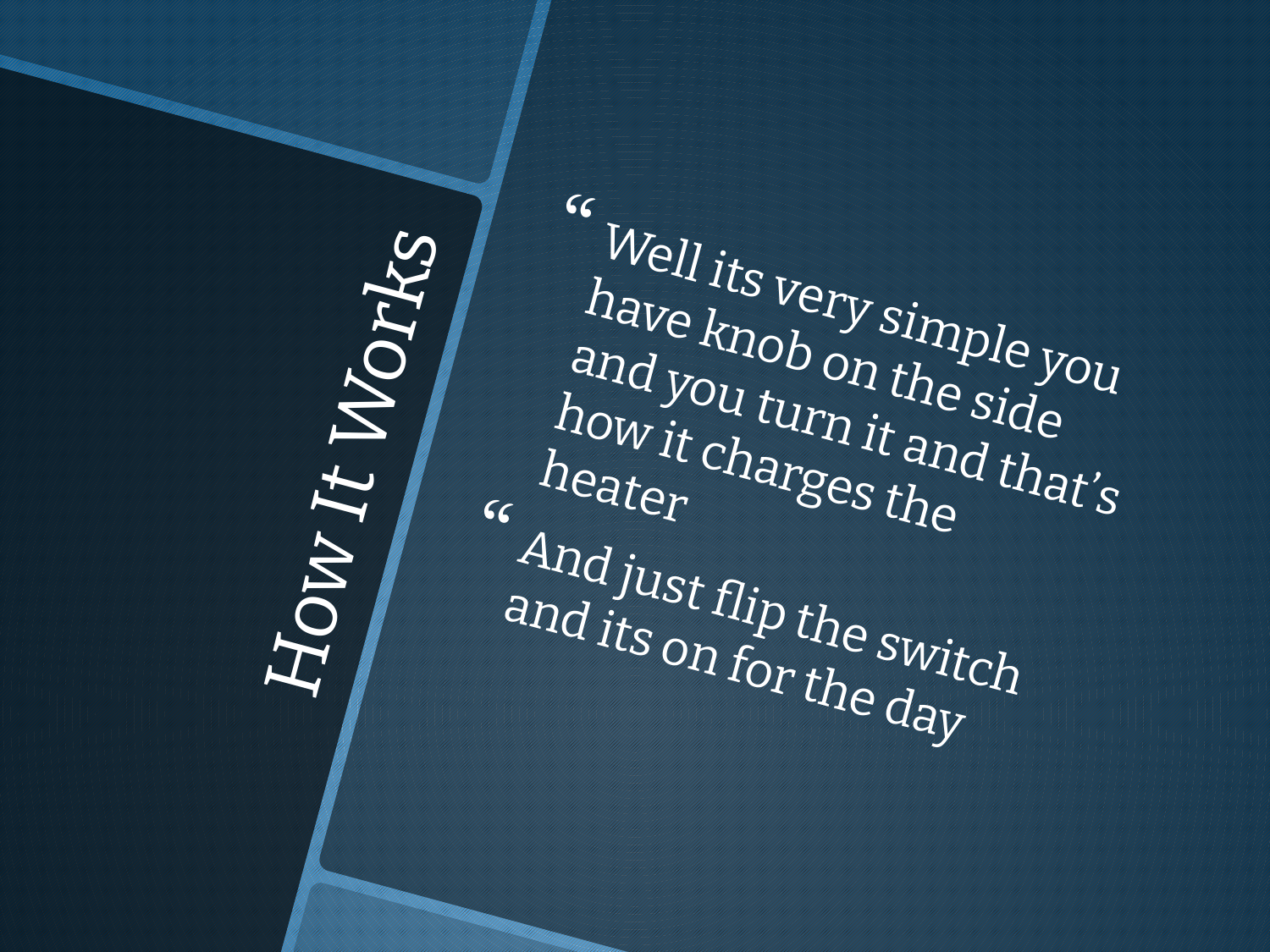

Well its very simple you have knob on the side and you turn it and that’s how it charges the heater
And just flip the switch and its on for the day
# How It Works